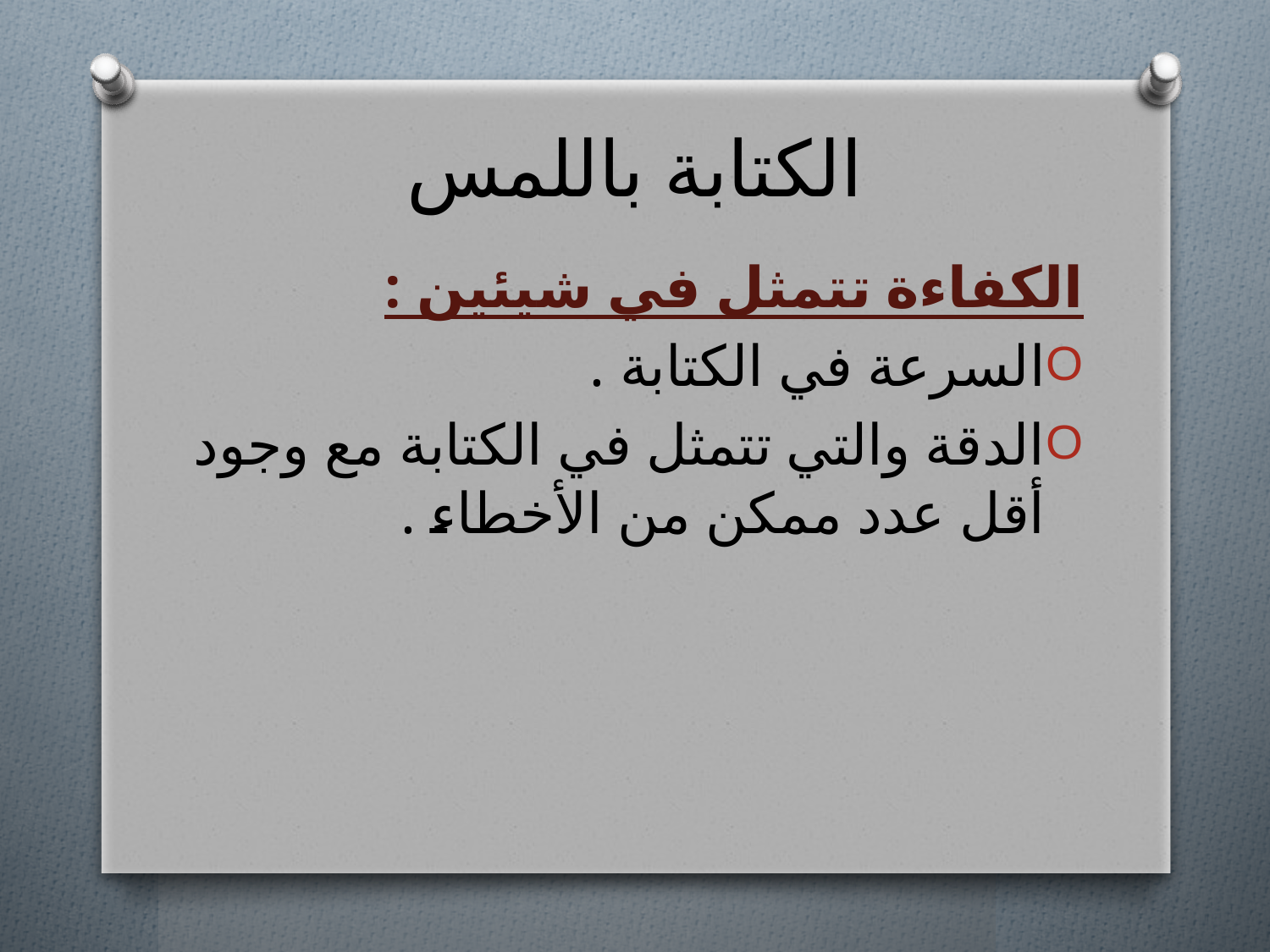

الكتابة باللمس
الكفاءة تتمثل في شيئين :
السرعة في الكتابة .
الدقة والتي تتمثل في الكتابة مع وجود أقل عدد ممكن من الأخطاء .